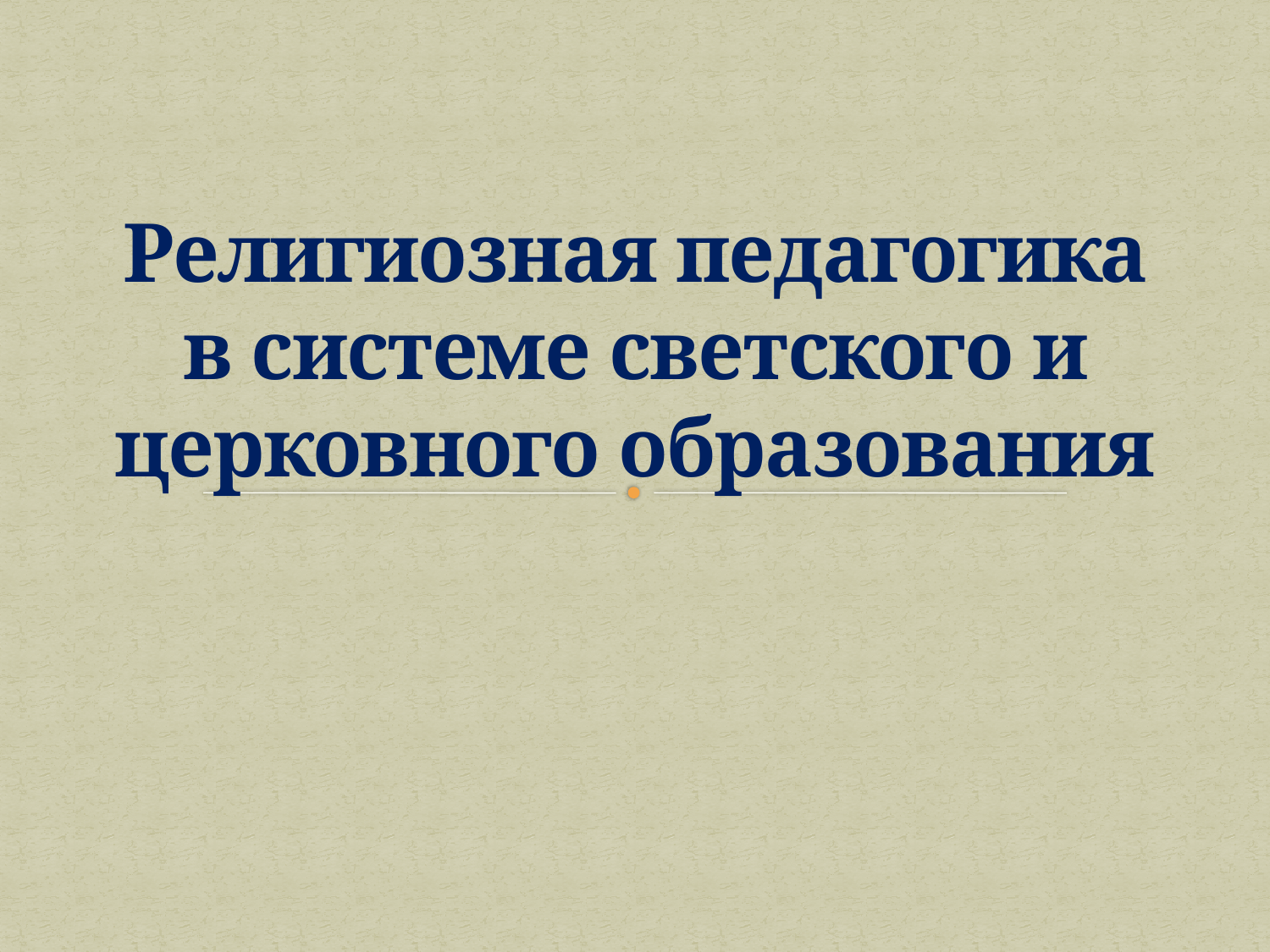

# Религиозная педагогика в системе светского и церковного образования